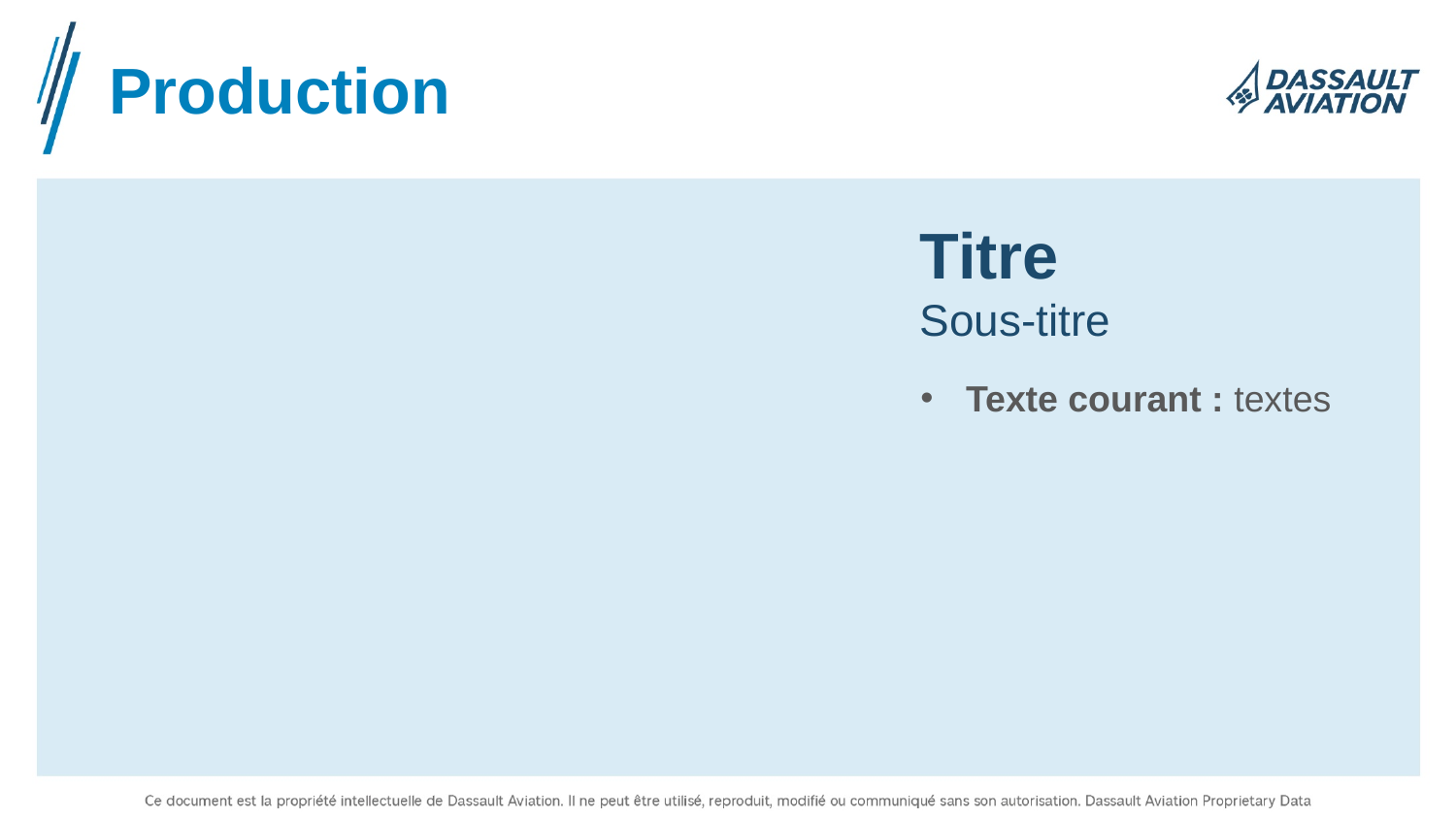

Production
Titre
Sous-titre

Texte courant : textes